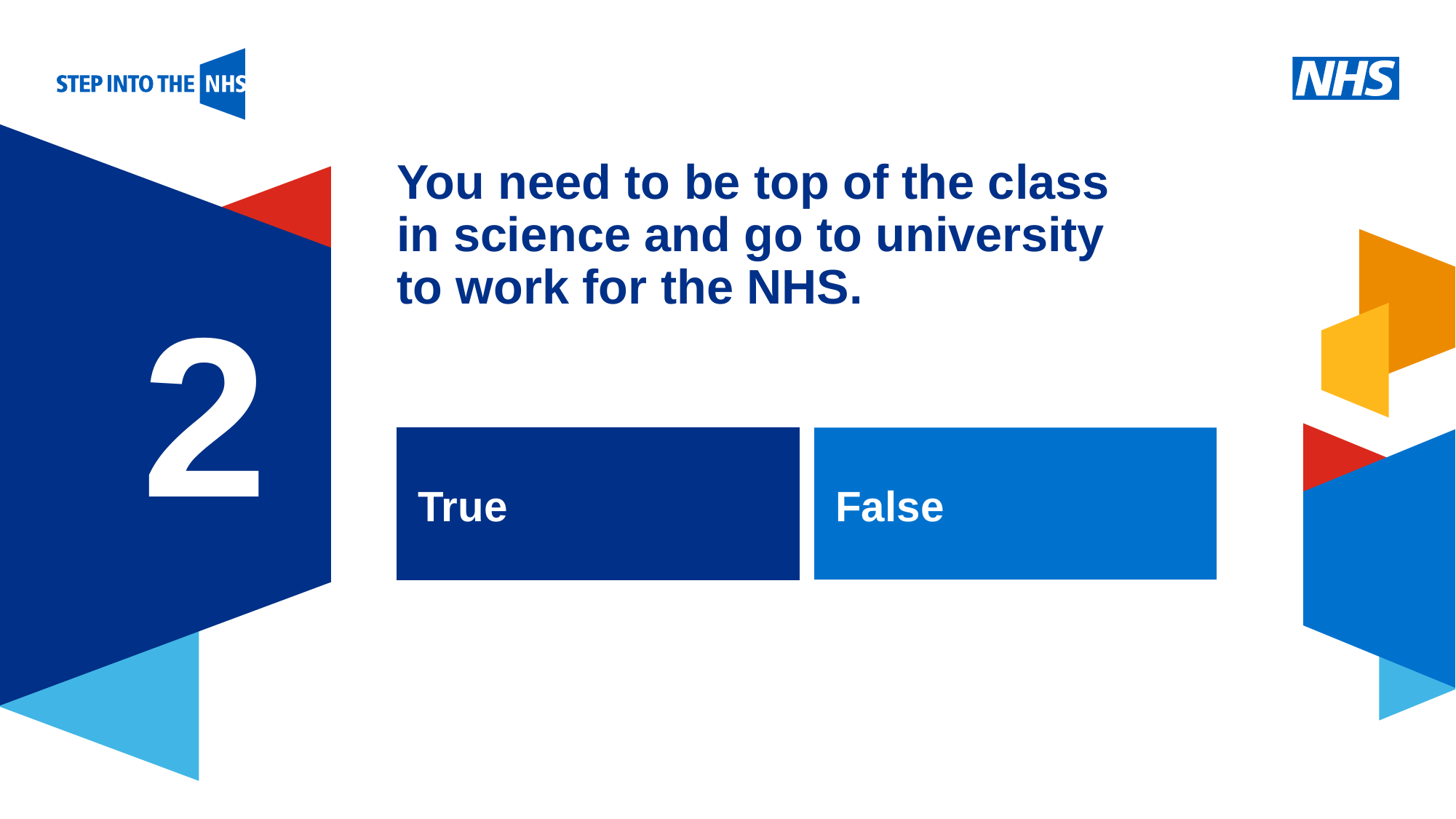

# You need to be top of the class in science and go to university to work for the NHS.
2
True
False